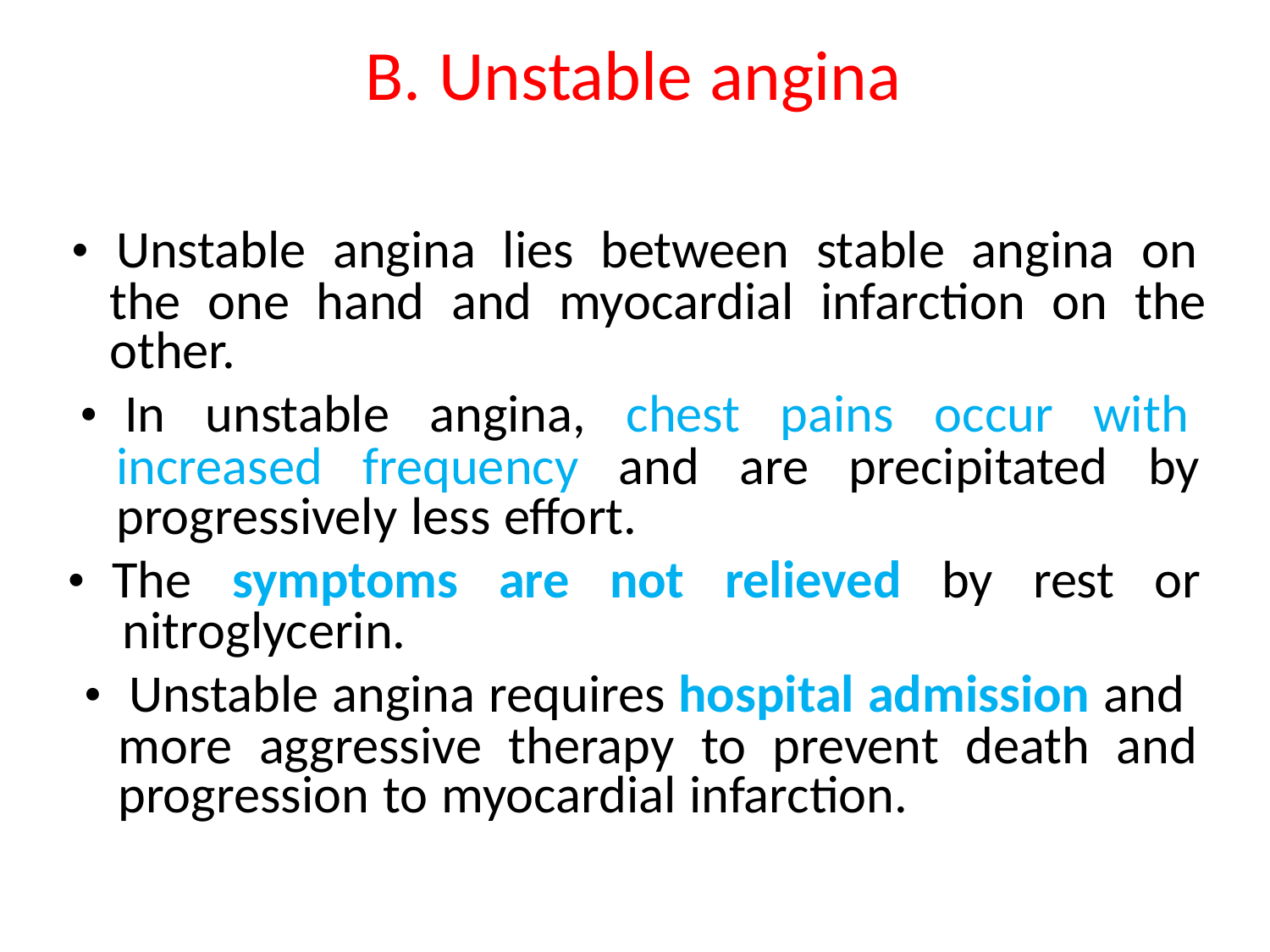

B. Unstable angina
•  Unstable  angina  lies  between  stable  angina  on
the  one  hand  and  myocardial  infarction  on  the
other.
•  In   unstable   angina,   chest   pains   occur   with
increased   frequency   and   are   precipitated   by
progressively less effort.
•  The   symptoms   are   not   relieved   by   rest   or
nitroglycerin.
•  Unstable angina requires hospital admission and
more  aggressive  therapy  to  prevent  death  and
progression to myocardial infarction.